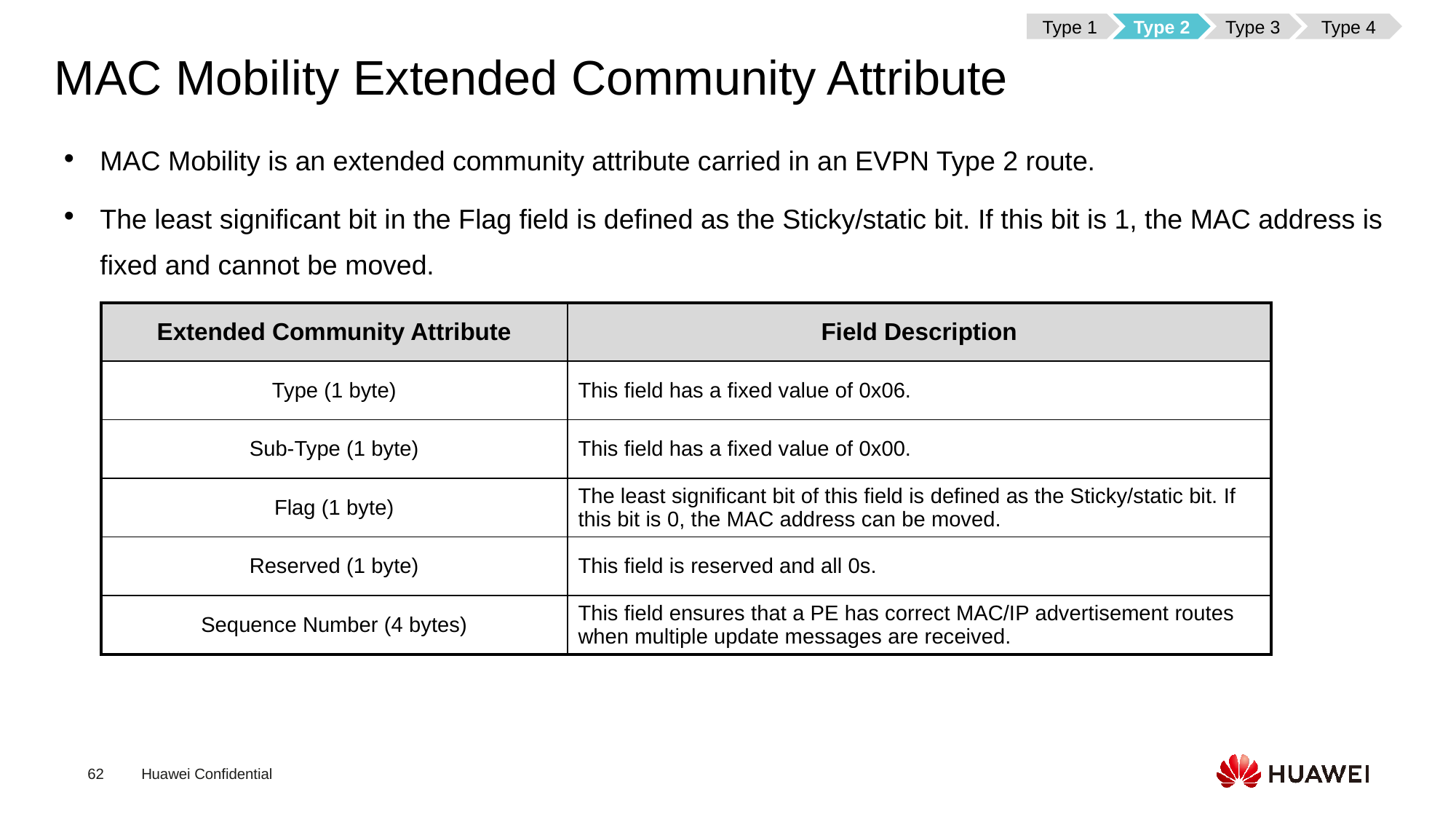

Type 1
Type 2
Type 3
Type 4
# MAC Mobility Extended Community Attribute
MAC Mobility is an extended community attribute carried in an EVPN Type 2 route.
The least significant bit in the Flag field is defined as the Sticky/static bit. If this bit is 1, the MAC address is fixed and cannot be moved.

| Extended Community Attribute | Field Description |
| --- | --- |
| Type (1 byte) | This field has a fixed value of 0x06. |
| Sub-Type (1 byte) | This field has a fixed value of 0x00. |
| Flag (1 byte) | The least significant bit of this field is defined as the Sticky/static bit. If this bit is 0, the MAC address can be moved. |
| Reserved (1 byte) | This field is reserved and all 0s. |
| Sequence Number (4 bytes) | This field ensures that a PE has correct MAC/IP advertisement routes when multiple update messages are received. |